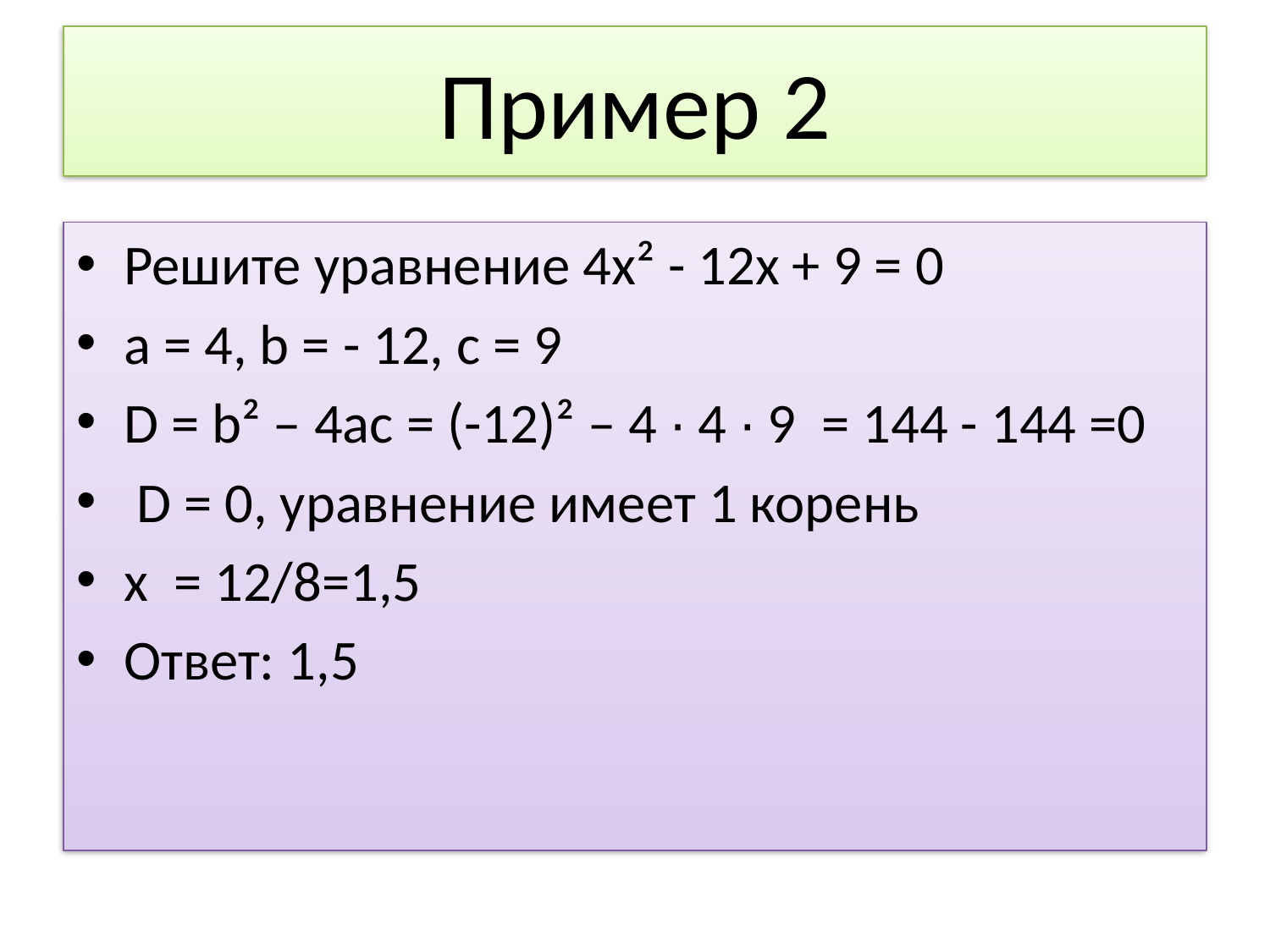

# Пример 2
Решите уравнение 4x² - 12x + 9 = 0
а = 4, b = - 12, с = 9
D = b² – 4ac = (-12)² – 4 ∙ 4 ∙ 9  = 144 - 144 =0
 D = 0, уравнение имеет 1 корень
x  = 12/8=1,5
Ответ: 1,5